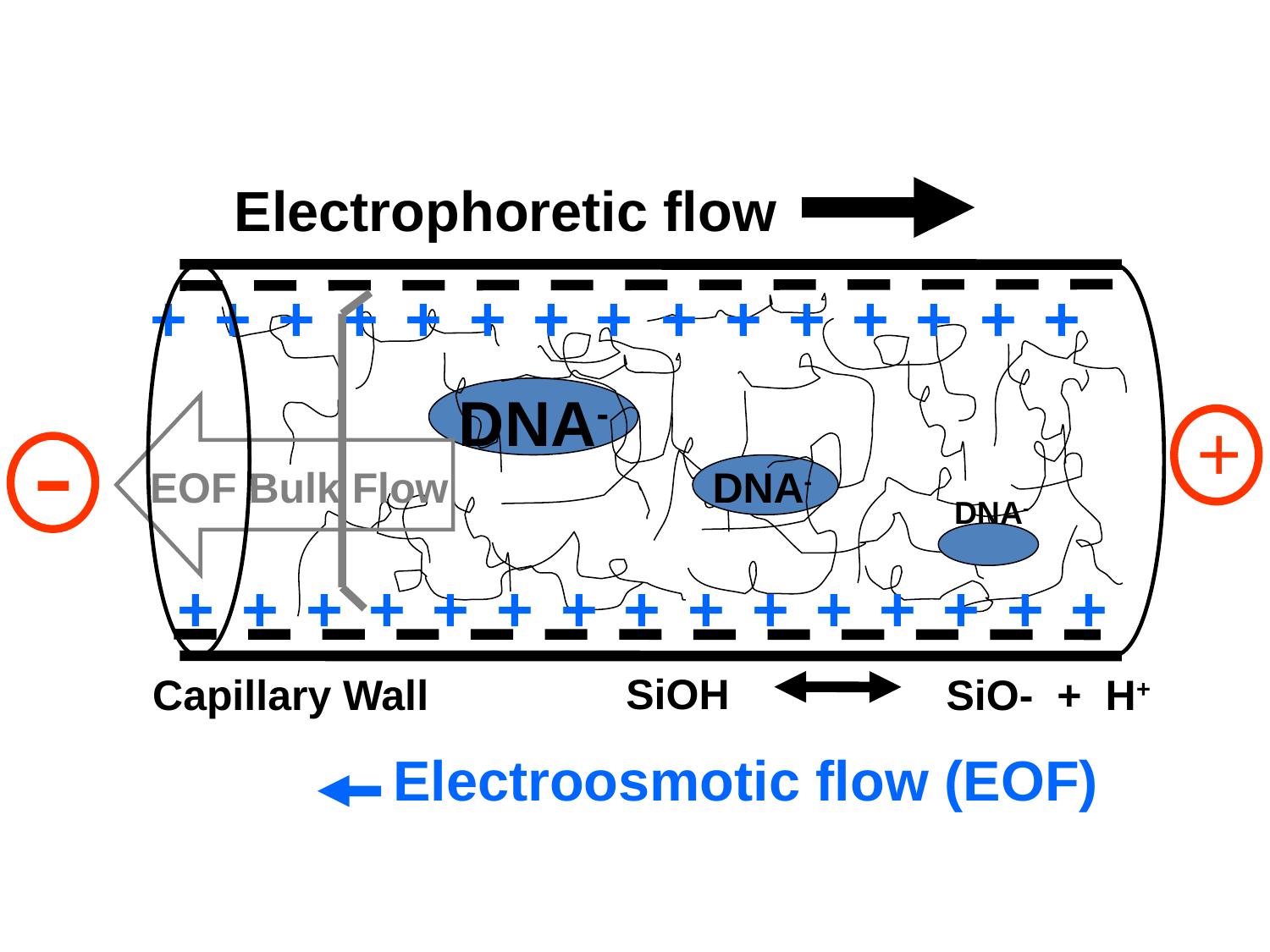

Electrophoretic flow

+
+
+
+
+
+
+
+
+
+
+
+
+
+
+

DNA-

-

+

EOF Bulk Flow

DNA-

DNA-

+
+
+
+
+
+
+
+
+
+
+
+
+
+
+

SiOH
Capillary Wall
SiO-  +  H+

Electroosmotic flow (EOF)